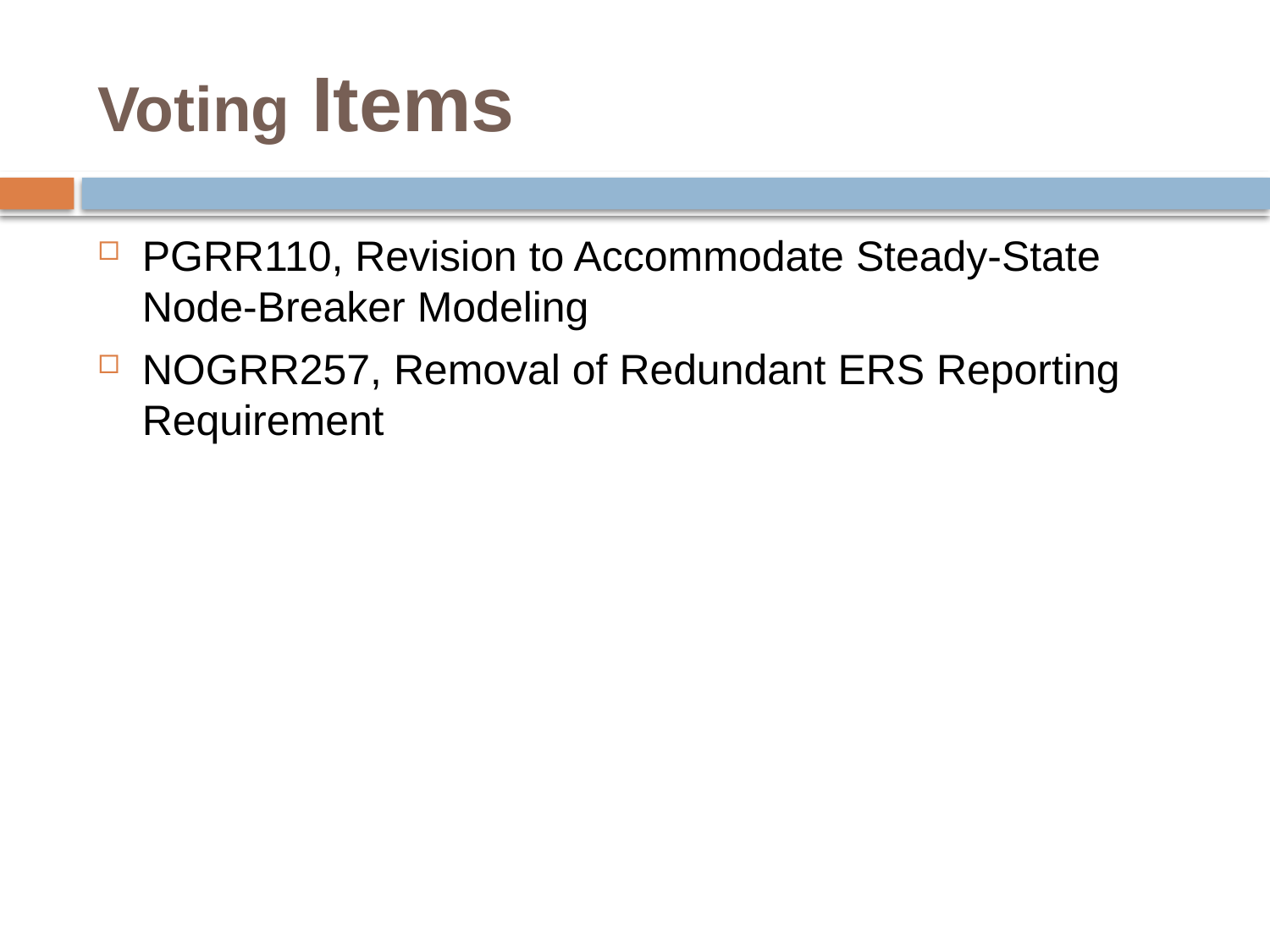

# Voting Items
PGRR110, Revision to Accommodate Steady-State Node-Breaker Modeling
NOGRR257, Removal of Redundant ERS Reporting Requirement